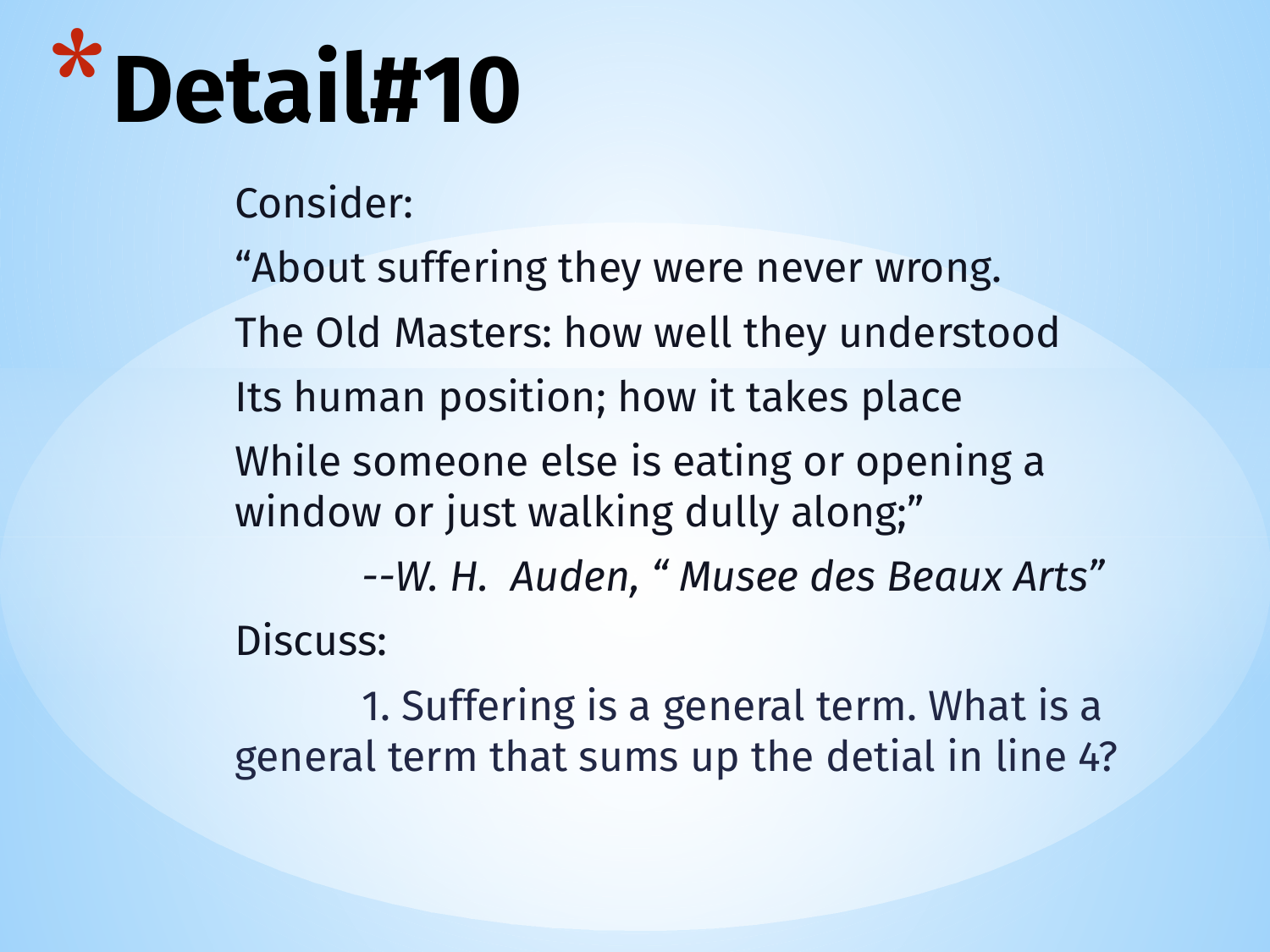

# Detail#10
Consider:
“About suffering they were never wrong.
The Old Masters: how well they understood
Its human position; how it takes place
While someone else is eating or opening a window or just walking dully along;”
	--W. H.  Auden, “ Musee des Beaux Arts”
Discuss:
	1. Suffering is a general term. What is a general term that sums up the detial in line 4?